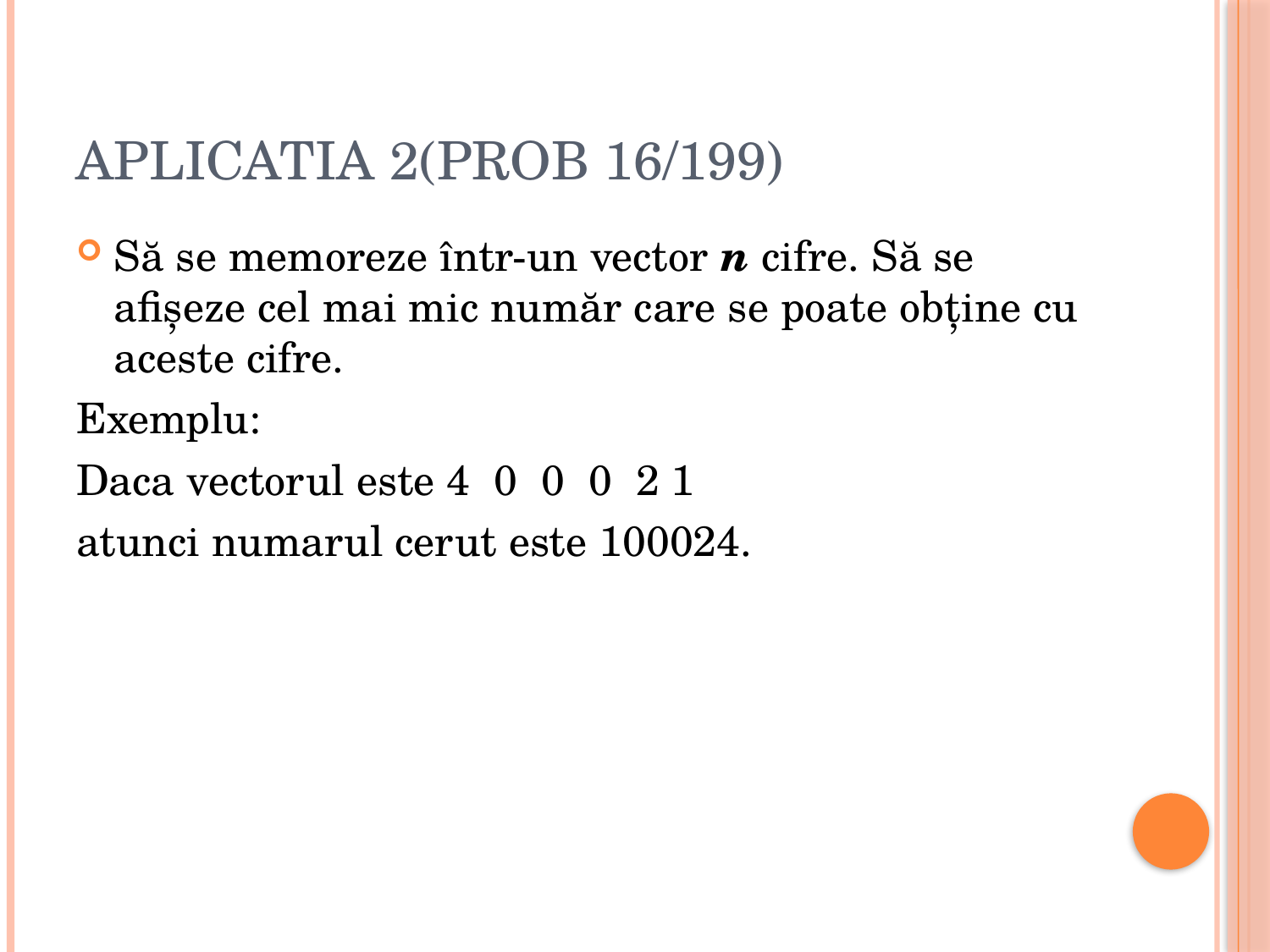

# Aplicatia 2(Prob 16/199)
Să se memoreze într-un vector n cifre. Să se afișeze cel mai mic număr care se poate obține cu aceste cifre.
Exemplu:
Daca vectorul este 4  0  0  0  2 1
atunci numarul cerut este 100024.